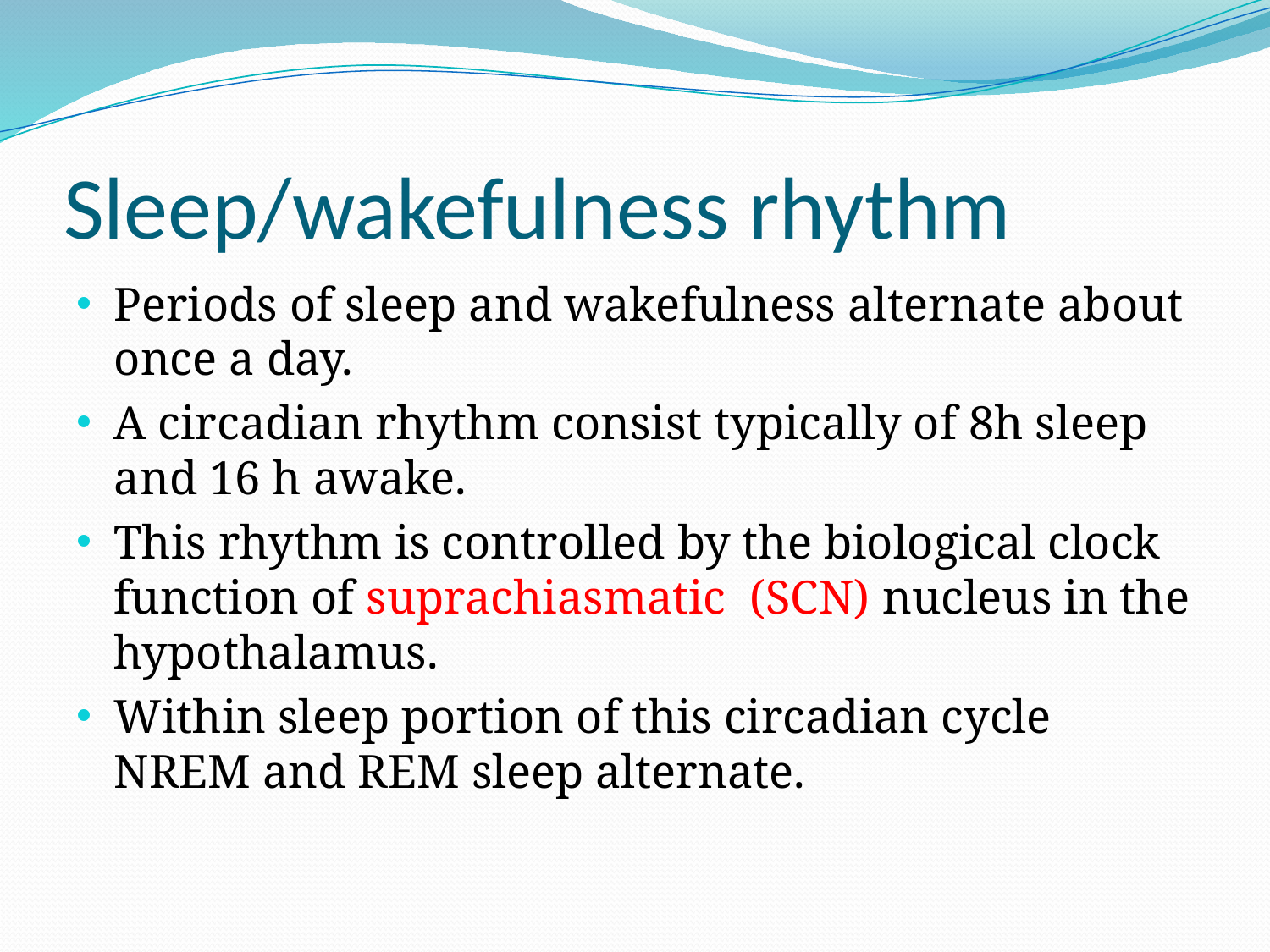

# Sleep/wakefulness rhythm
Periods of sleep and wakefulness alternate about once a day.
A circadian rhythm consist typically of 8h sleep and 16 h awake.
This rhythm is controlled by the biological clock function of suprachiasmatic  (SCN) nucleus in the hypothalamus.
Within sleep portion of this circadian cycle NREM and REM sleep alternate.